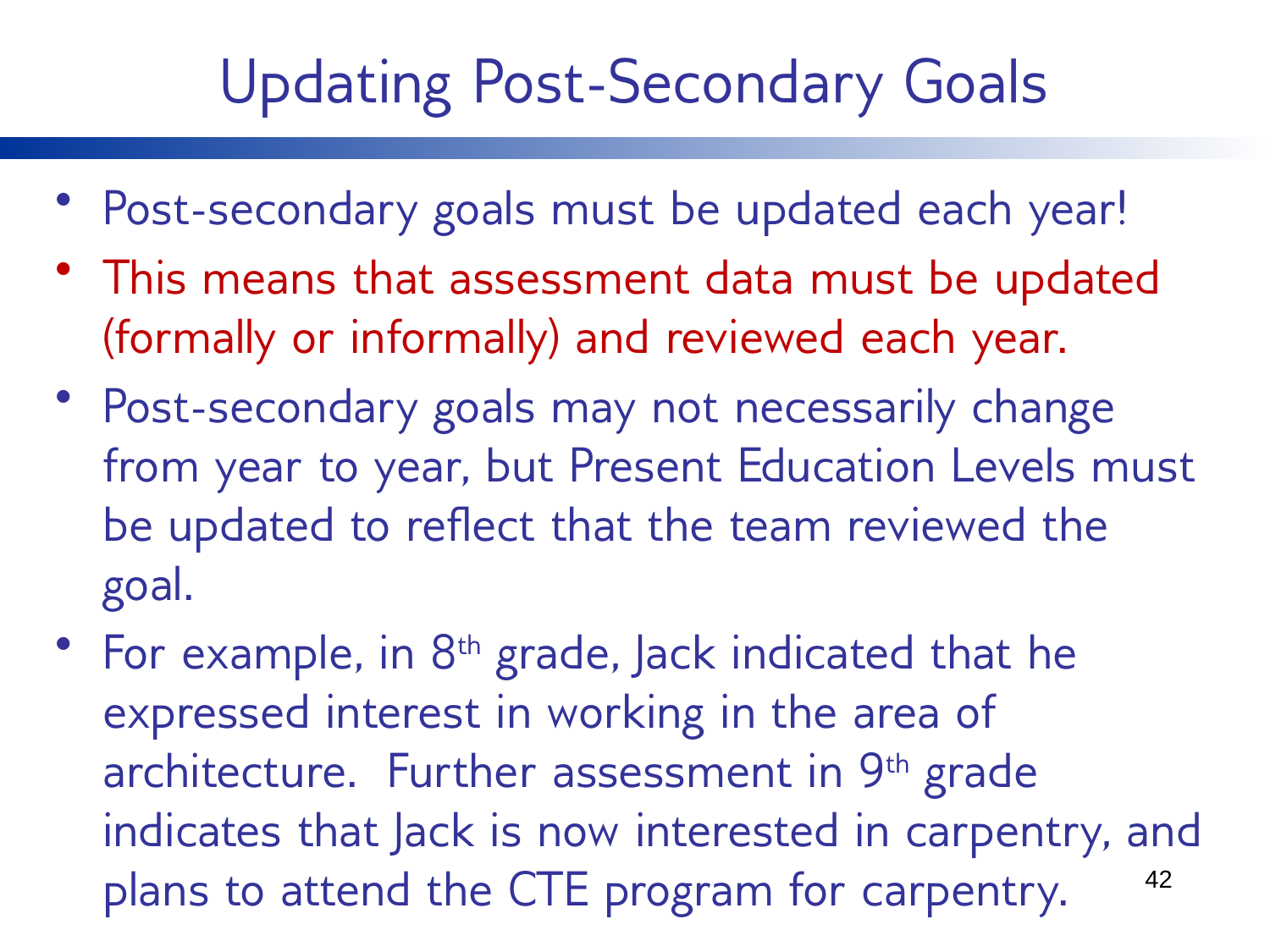

# Updating Post-Secondary Goals
Post-secondary goals must be updated each year!
This means that assessment data must be updated  (formally or informally) and reviewed each year.
Post-secondary goals may not necessarily change from year to year, but Present Education Levels must be updated to reflect that the team reviewed the goal.
For example, in 8th grade, Jack indicated that he expressed interest in working in the area of  architecture.  Further assessment in 9th grade indicates that Jack is now interested in carpentry, and plans to attend the CTE program for carpentry.

42